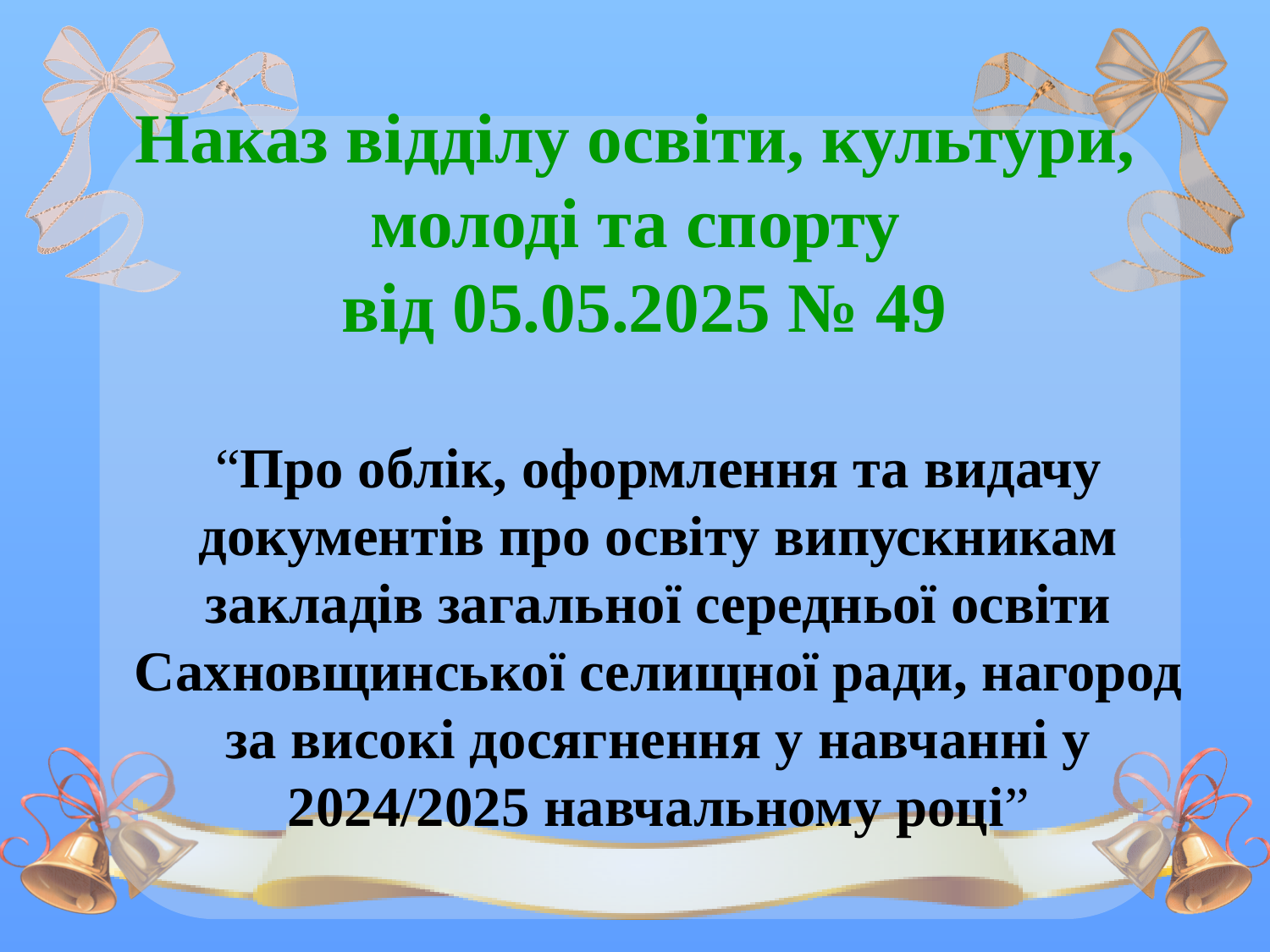

# Наказ відділу освіти, культури, молоді та спорту від 05.05.2025 № 49

	“Про облік, оформлення та видачу документів про освіту випускникам закладів загальної середньої освіти Сахновщинської селищної ради, нагород за високі досягнення у навчанні у 2024/2025 навчальному році”